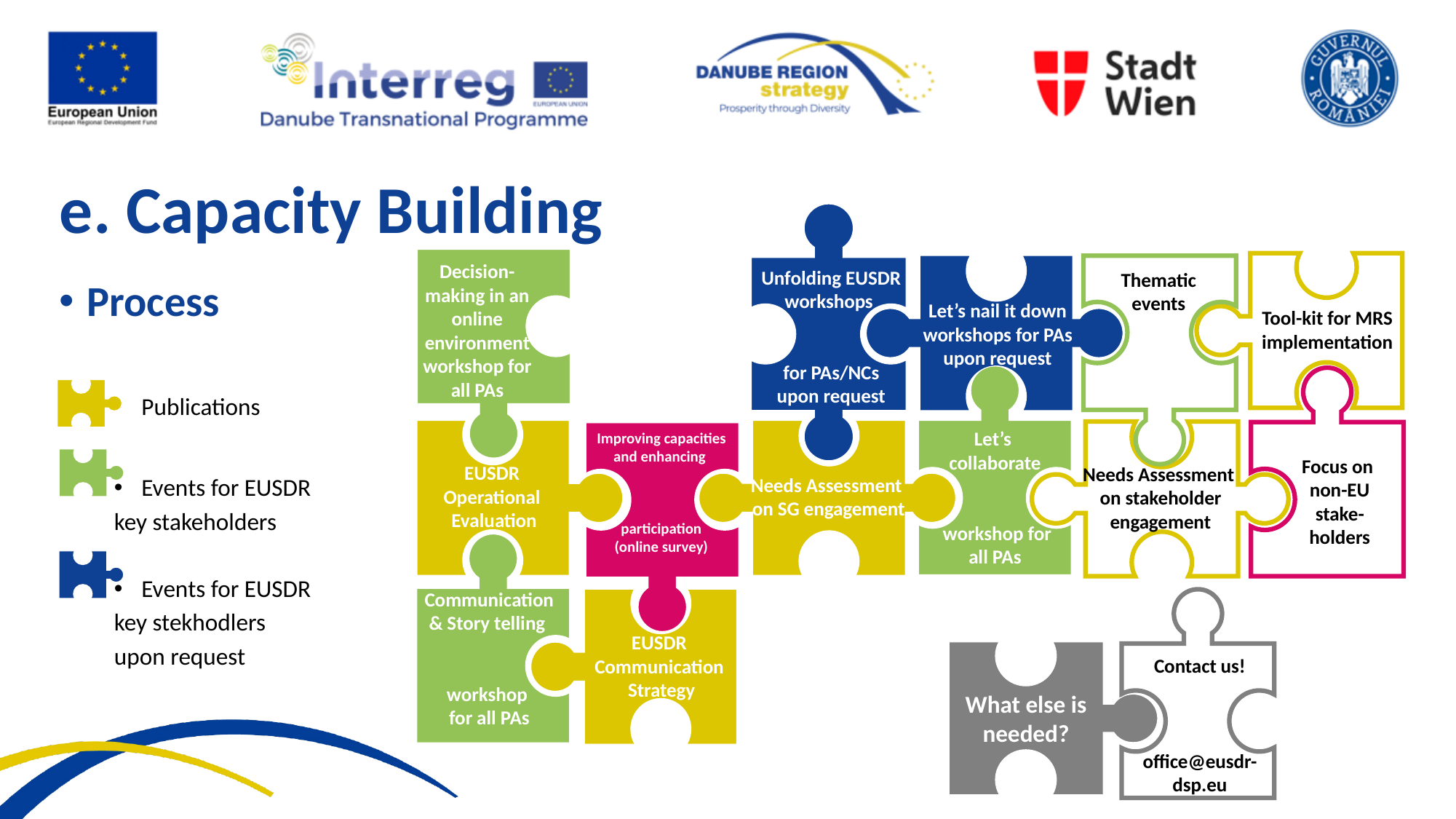

# e. Capacity Building

Decision-making in an online environment workshop for all PAs

Unfolding EUSDR workshops

for PAs/NCs
 upon request

Thematic events
Process

Publications

Events for EUSDR
key stakeholders

Events for EUSDR
key stekhodlers
upon request

Let’s nail it down workshops for PAs upon request
Tool-kit for MRS
implementation

Let’s
collaborate

 workshop for all PAs

Focus on
non-EU
stake-
holders
EUSDR
Operational
Evaluation
Needs Assessment
on stakeholder engagement
Needs Assessment
on SG engagement

Improving capacities and enhancing

participation
(online survey)

Communication & Story telling

workshop
for all PAs

EUSDR
Communication
Strategy
Contact us!

office@eusdr-dsp.eu
What else is needed?
DSP, 29 January 2021